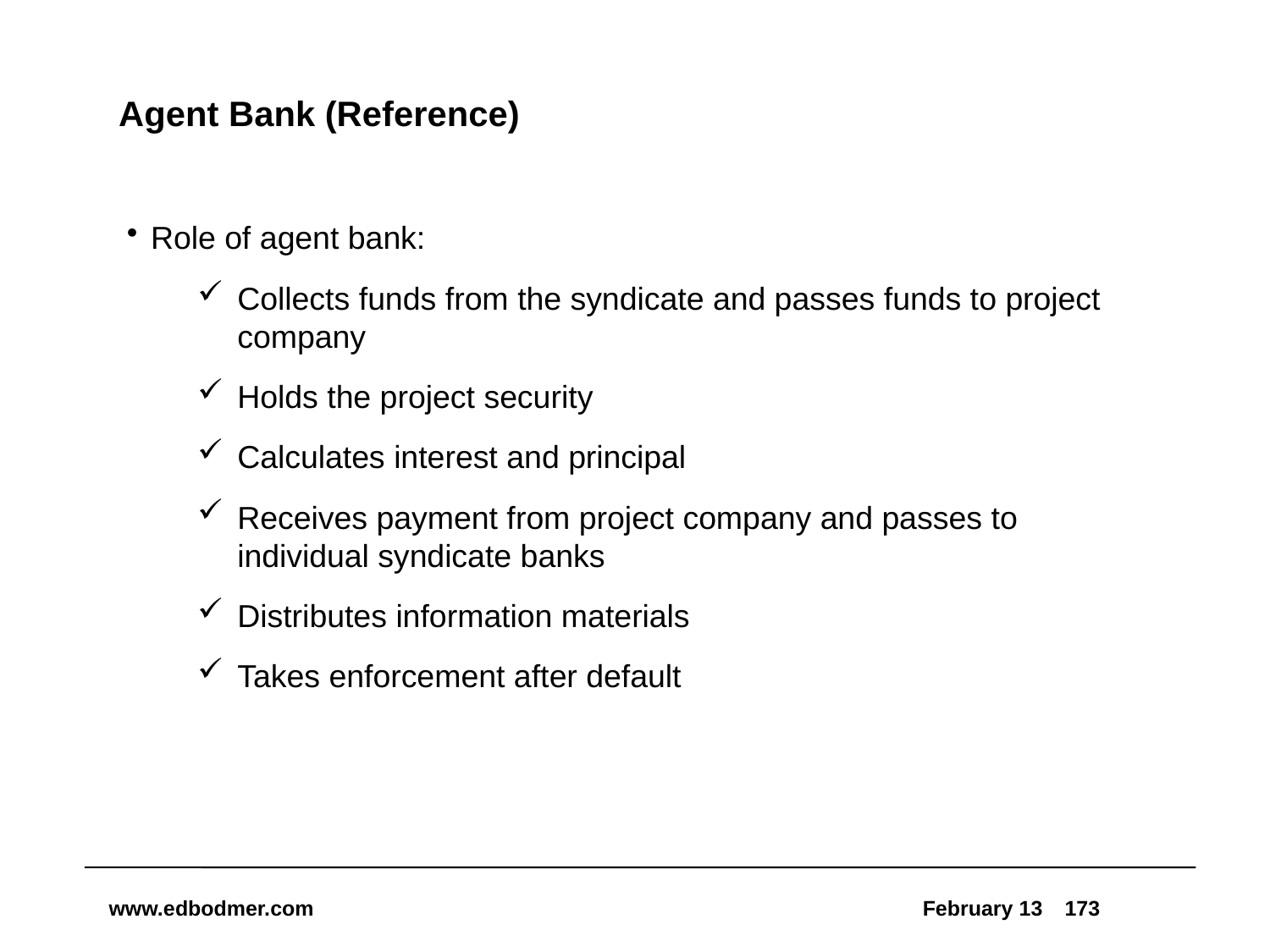

# Agent Bank (Reference)
Role of agent bank:
Collects funds from the syndicate and passes funds to project company
Holds the project security
Calculates interest and principal
Receives payment from project company and passes to individual syndicate banks
Distributes information materials
Takes enforcement after default